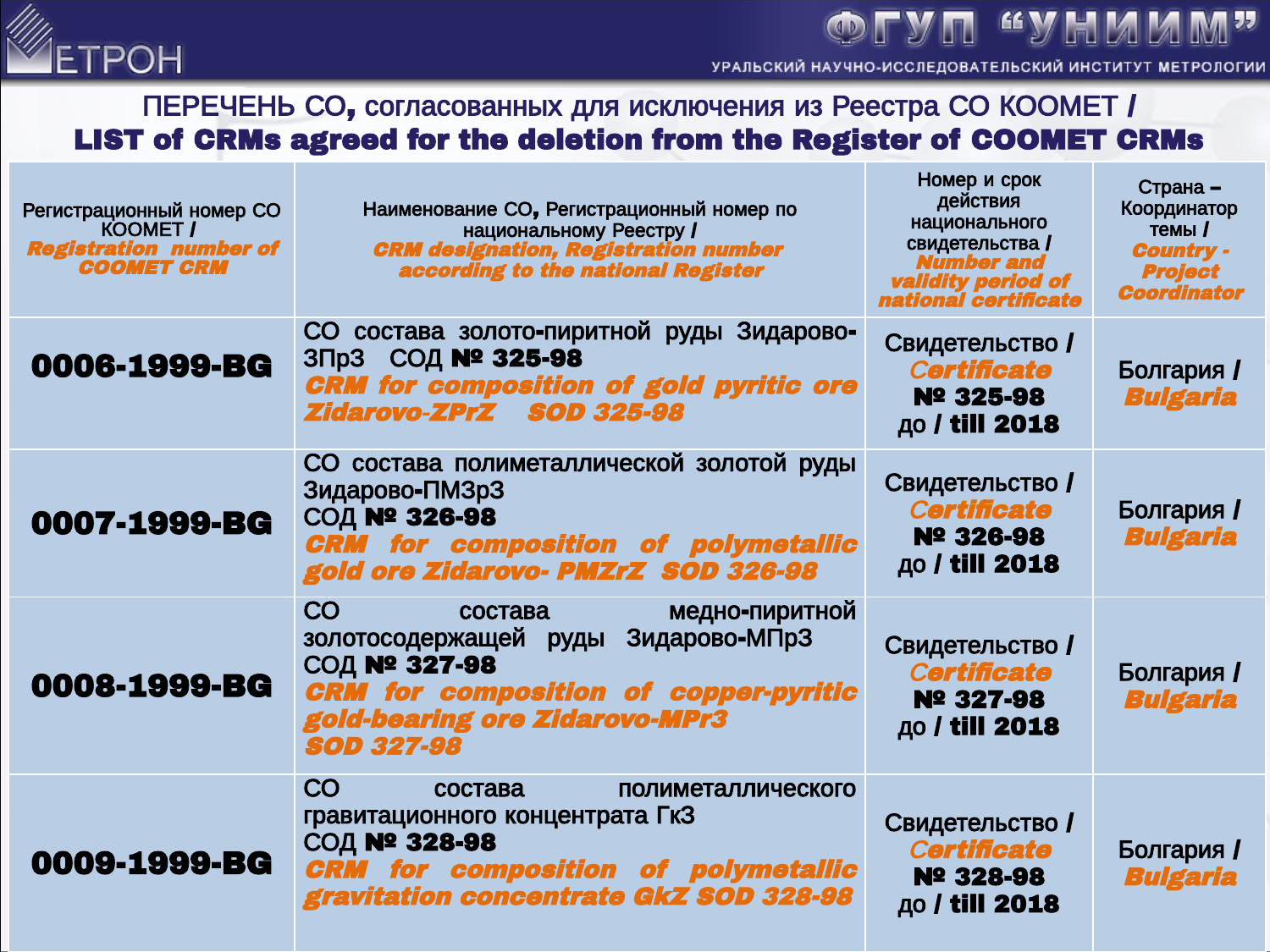

# ПЕРЕЧЕНЬ СО, согласованных для исключения из Реестра СО КООМЕТ / LIST of CRMs agreed for the deletion from the Register of COOMET CRMs
| Регистрационный номер СО КООМЕТ / Registration number of COOMET CRM | Наименование СО, Регистрационный номер по национальному Реестру / CRM designation, Registration number according to the national Register | Номер и срок действия национального свидетельства / Number and validity period of national certificate | Страна –Координатор темы / Country -Project Coordinator |
| --- | --- | --- | --- |
| 0006-1999-BG | СО состава золото-пиритной руды Зидарово-ЗПрЗ СОД № 325-98 CRM for composition of gold pyritic ore Zidarovo‑ZPrZ SOD 325-98 | Свидетельство / Сertificate № 325-98 до / till 2018 | Болгария / Bulgaria |
| 0007-1999-BG | СО состава полиметаллической золотой руды Зидарово-ПМЗрЗ СОД № 326-98 CRM for composition of polymetallic gold ore Zidarovo- PMZrZ SOD 326-98 | Свидетельство / Сertificate № 326-98 до / till 2018 | Болгария / Bulgaria |
| 0008-1999-BG | СО состава медно-пиритной золотосодержащей руды Зидарово-МПрЗ СОД № 327-98 CRM for composition of copper-pyritic gold-bearing ore Zidarovo-MPr3 SOD 327-98 | Свидетельство / Сertificate № 327-98 до / till 2018 | Болгария / Bulgaria |
| 0009-1999-BG | СО состава полиметаллического гравитационного концентрата ГкЗ СОД № 328-98 CRM for composition of polymetallic gravitation concentrate GkZ SOD 328-98 | Свидетельство / Сertificate № 328-98 до / till 2018 | Болгария / Bulgaria |
6